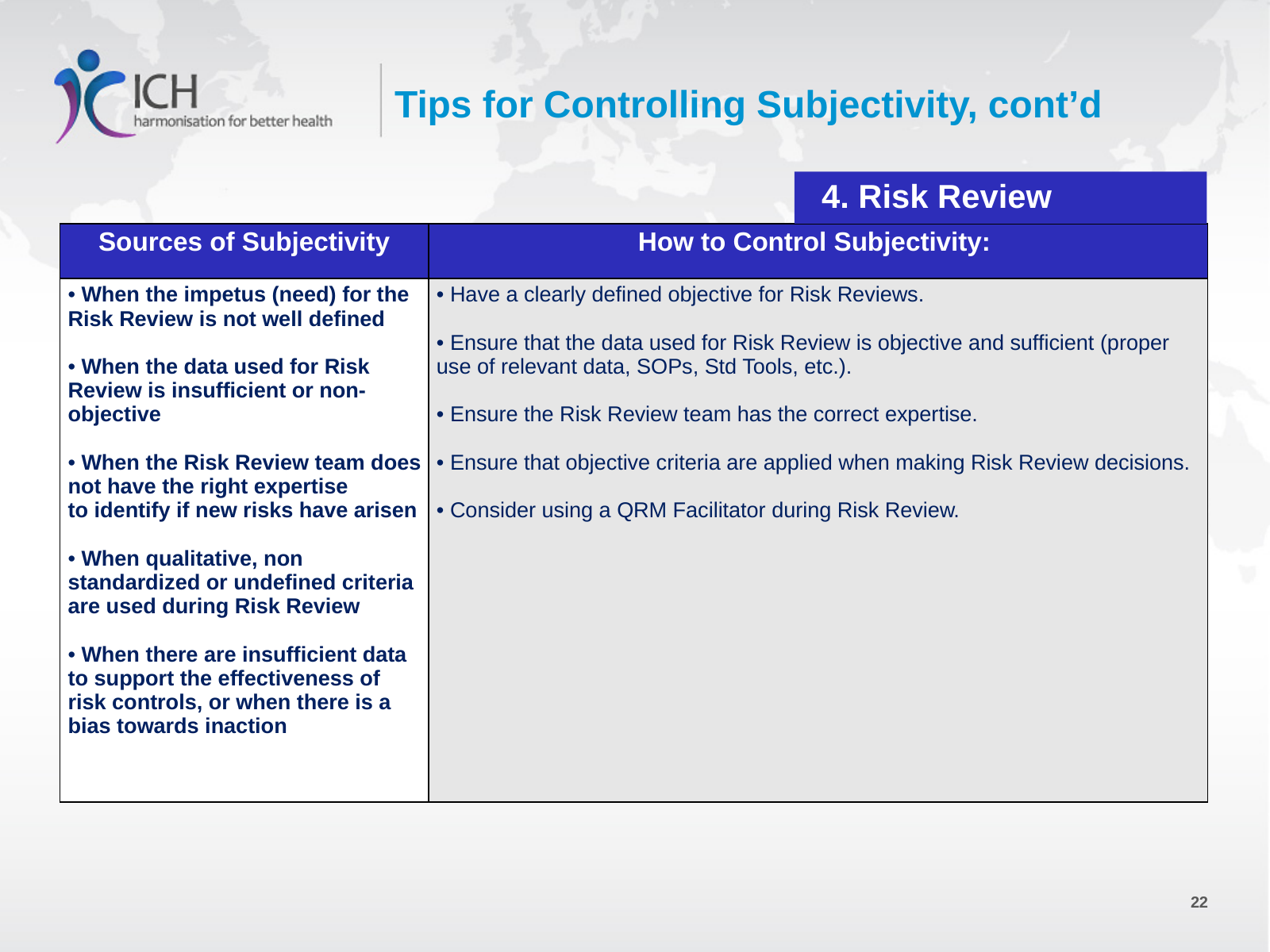

# Tips for Controlling Subjectivity, cont’d
   4. Risk Review
| Sources of Subjectivity | How to Control Subjectivity: ​ |
| --- | --- |
| When the impetus (need) for the Risk Review is not well defined When the data used for Risk Review is insufficient or non-objective When the Risk Review team does not have the right expertise to identify if new risks have arisen When qualitative, non standardized or undefined criteria are used during Risk Review​ When there are insufficient data to support the effectiveness of risk controls, or when there is a bias towards inaction | Have a clearly defined objective for Risk Reviews. Ensure that the data used for Risk Review is objective and sufficient (proper use of relevant data, SOPs, Std Tools, etc.). Ensure the Risk Review team has the correct expertise. Ensure that objective criteria are applied when making Risk Review decisions. Consider using a QRM Facilitator during Risk Review​. |

22